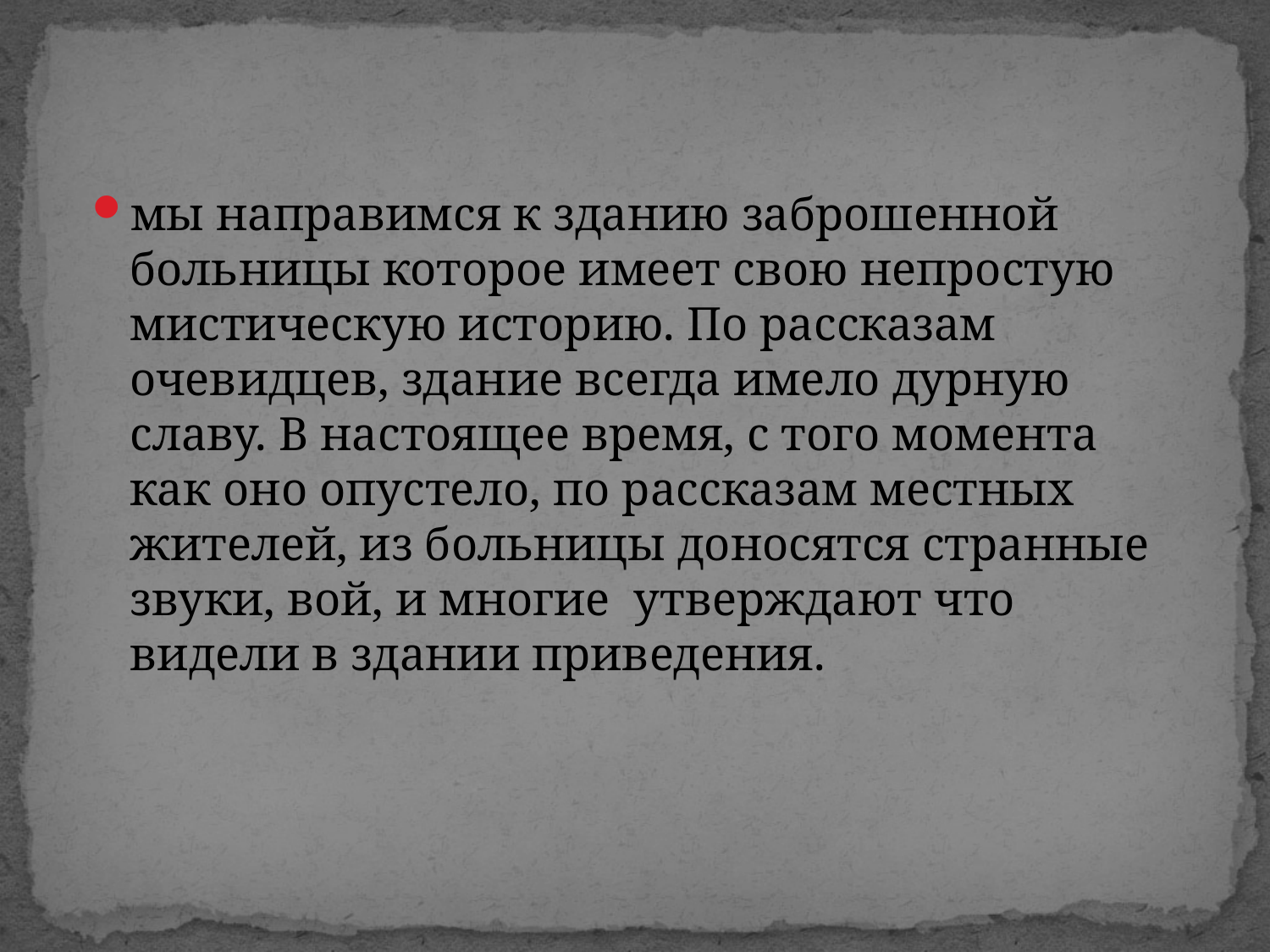

мы направимся к зданию заброшенной больницы которое имеет свою непростую мистическую историю. По рассказам очевидцев, здание всегда имело дурную славу. В настоящее время, с того момента как оно опустело, по рассказам местных жителей, из больницы доносятся странные звуки, вой, и многие  утверждают что видели в здании приведения.